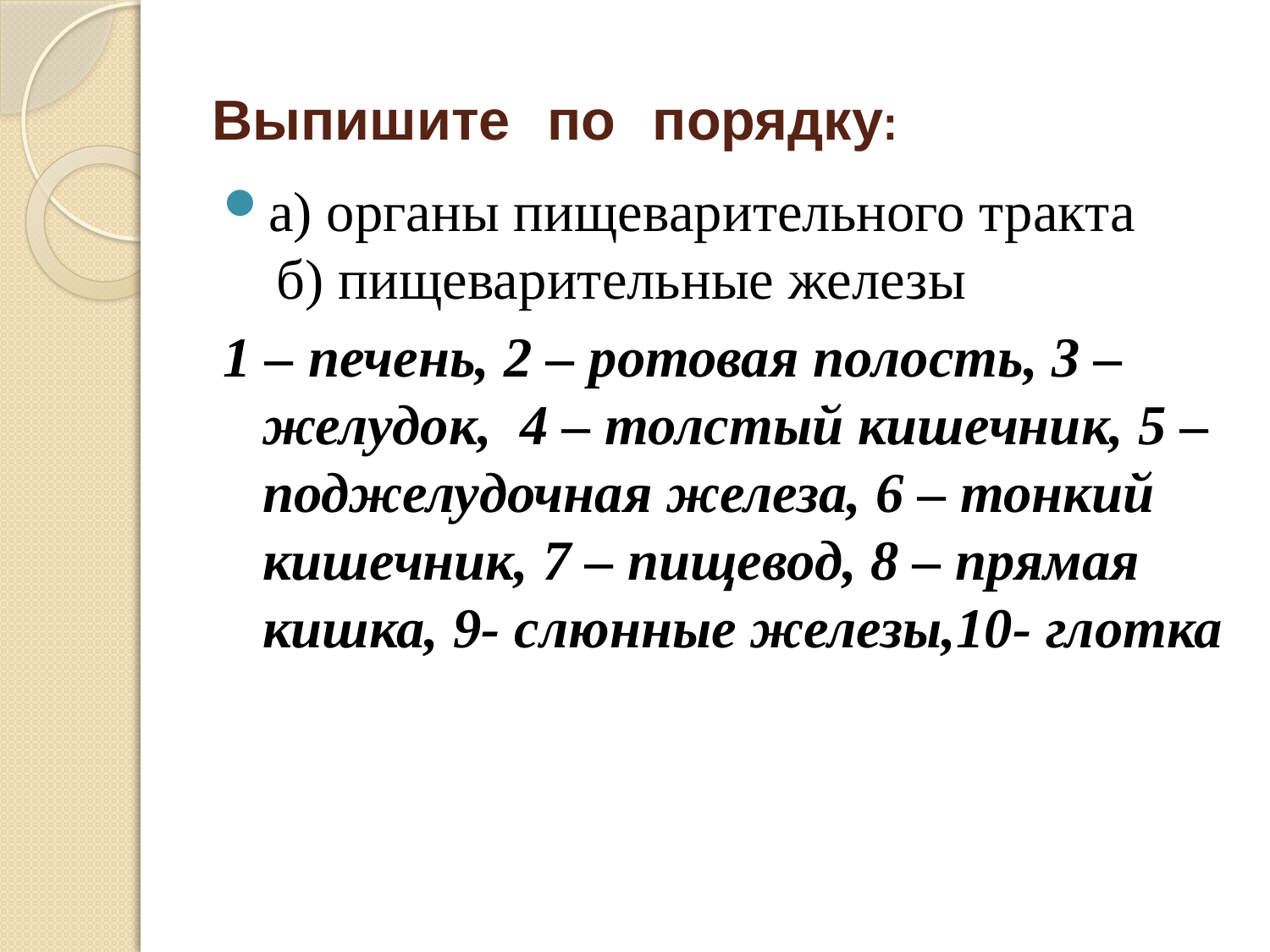

# Выпишите  по  порядку:
а) органы пищеварительного тракта
 б) пищеварительные железы
1 – печень, 2 – ротовая полость, 3 –  желудок,  4 – толстый кишечник, 5 – поджелудочная железа, 6 – тонкий кишечник, 7 – пищевод, 8 – прямая кишка, 9- слюнные железы,10- глотка